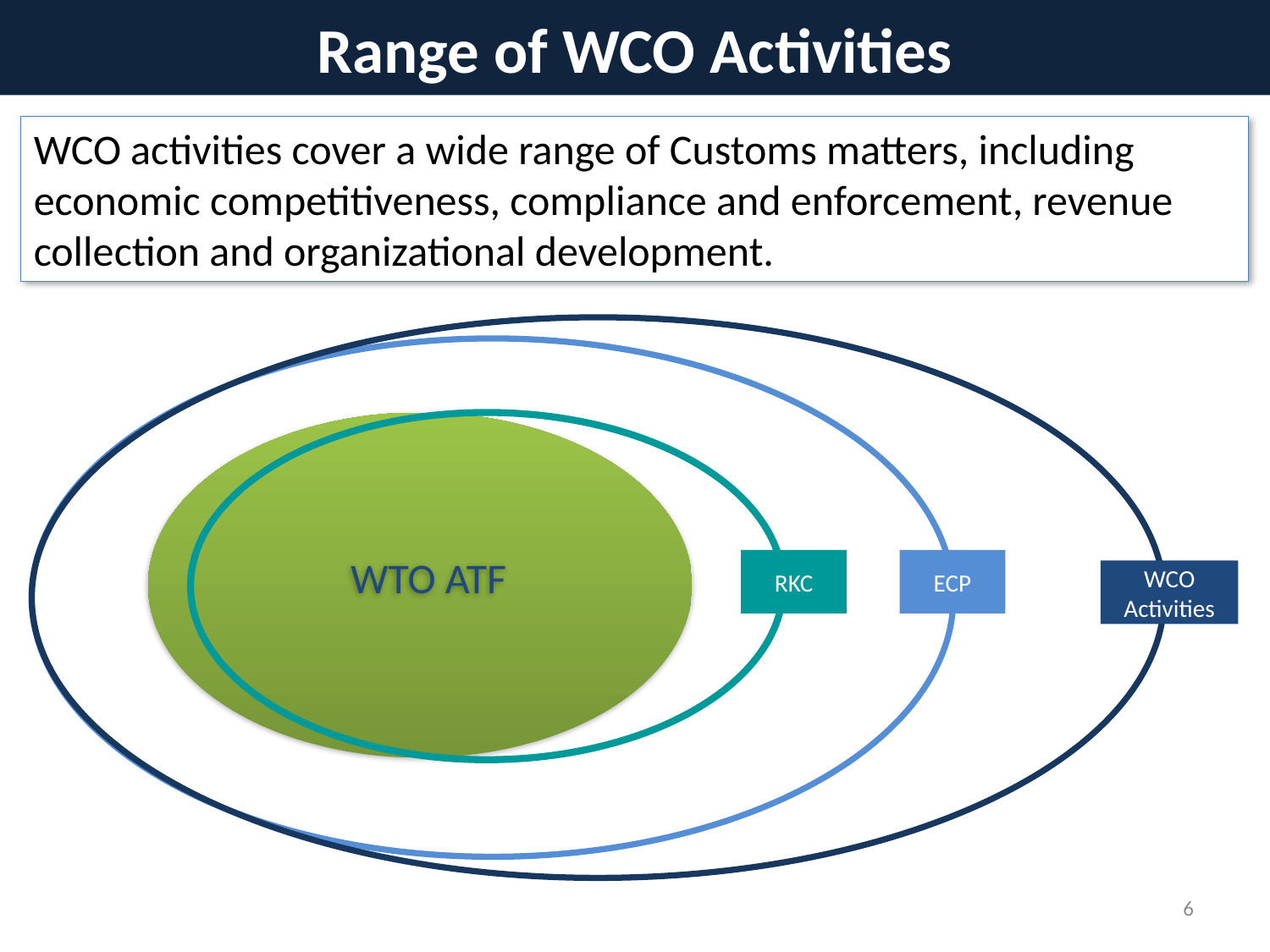

# Range of WCO Activities
WCO activities cover a wide range of Customs matters, including economic competitiveness, compliance and enforcement, revenue collection and organizational development.

WCO
Activities

ECP

RKC

WTO ATF
6